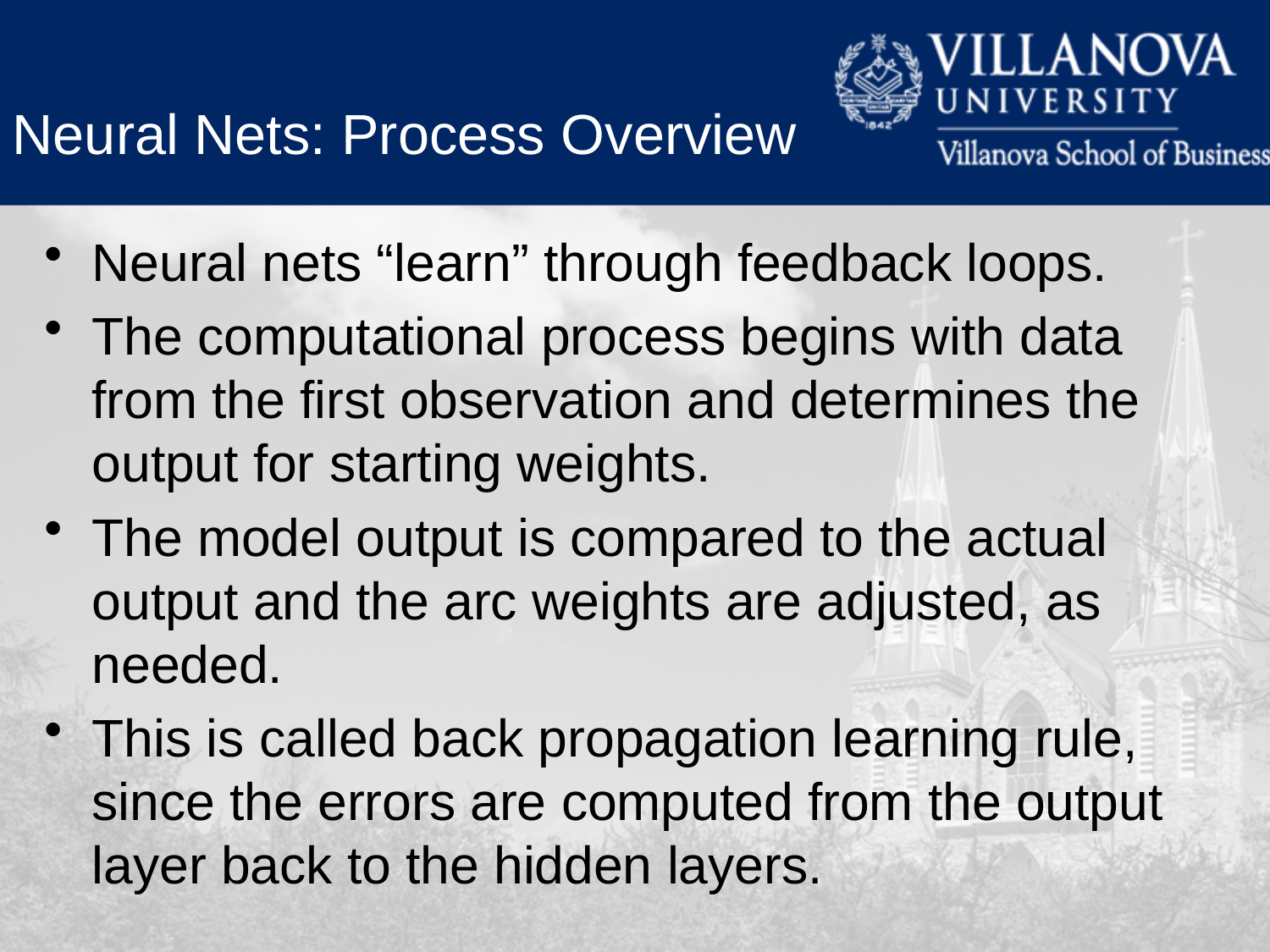

Neural Nets: Process Overview
Neural nets “learn” through feedback loops.
The computational process begins with data from the first observation and determines the output for starting weights.
The model output is compared to the actual output and the arc weights are adjusted, as needed.
This is called back propagation learning rule, since the errors are computed from the output layer back to the hidden layers.